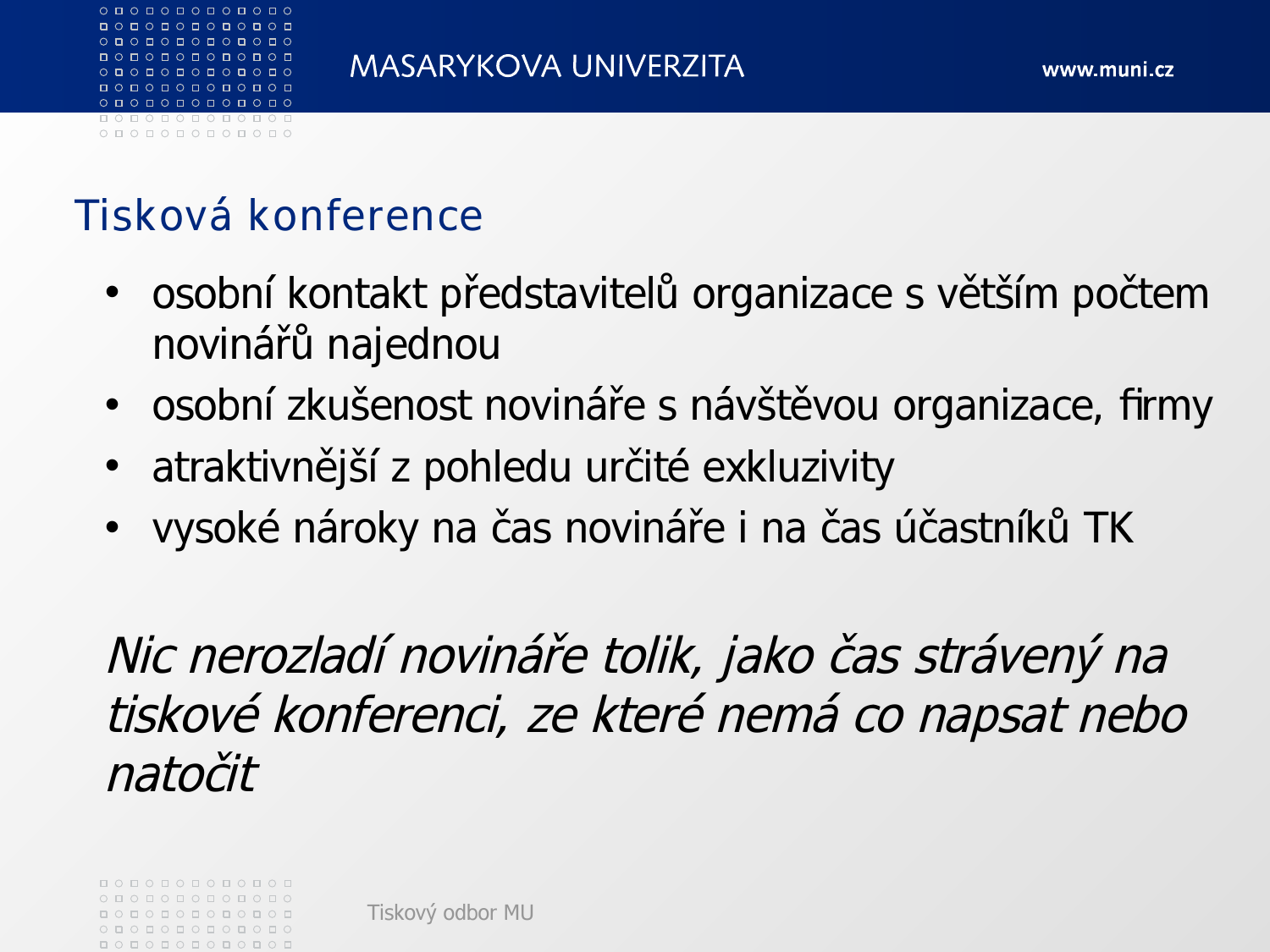

# Tisková konference
osobní kontakt představitelů organizace s větším počtem novinářů najednou
osobní zkušenost novináře s návštěvou organizace, firmy
atraktivnější z pohledu určité exkluzivity
vysoké nároky na čas novináře i na čas účastníků TK

Nic nerozladí novináře tolik, jako čas strávený na tiskové konferenci, ze které nemá co napsat nebo natočit

Tiskový odbor MU